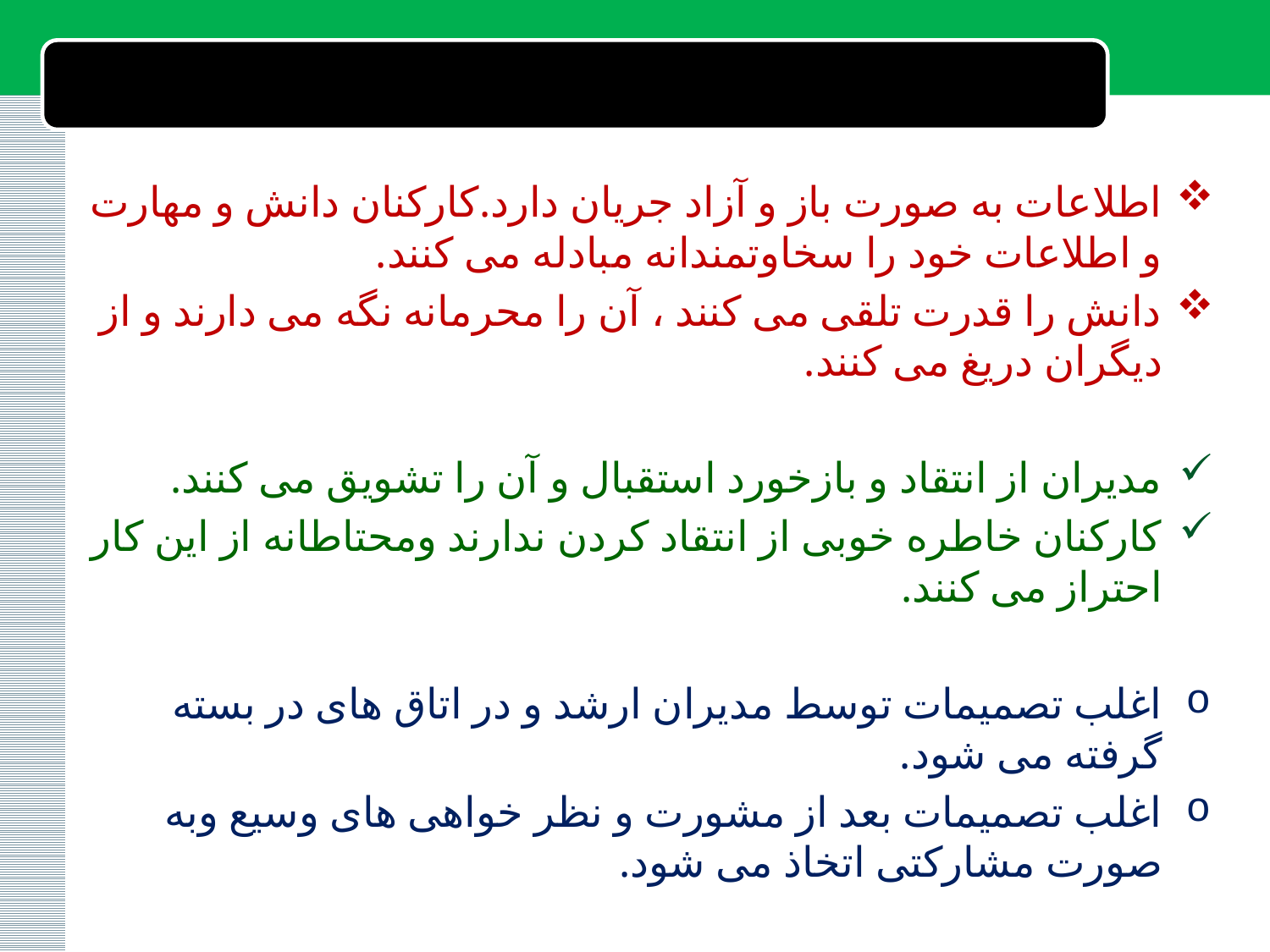

#
اطلاعات به صورت باز و آزاد جریان دارد.کارکنان دانش و مهارت و اطلاعات خود را سخاوتمندانه مبادله می کنند.
دانش را قدرت تلقی می کنند ، آن را محرمانه نگه می دارند و از دیگران دریغ می کنند.

مدیران از انتقاد و بازخورد استقبال و آن را تشویق می کنند.
کارکنان خاطره خوبی از انتقاد کردن ندارند ومحتاطانه از این کار احتراز می کنند.

اغلب تصمیمات توسط مدیران ارشد و در اتاق های در بسته گرفته می شود.
اغلب تصمیمات بعد از مشورت و نظر خواهی های وسیع وبه صورت مشارکتی اتخاذ می شود.